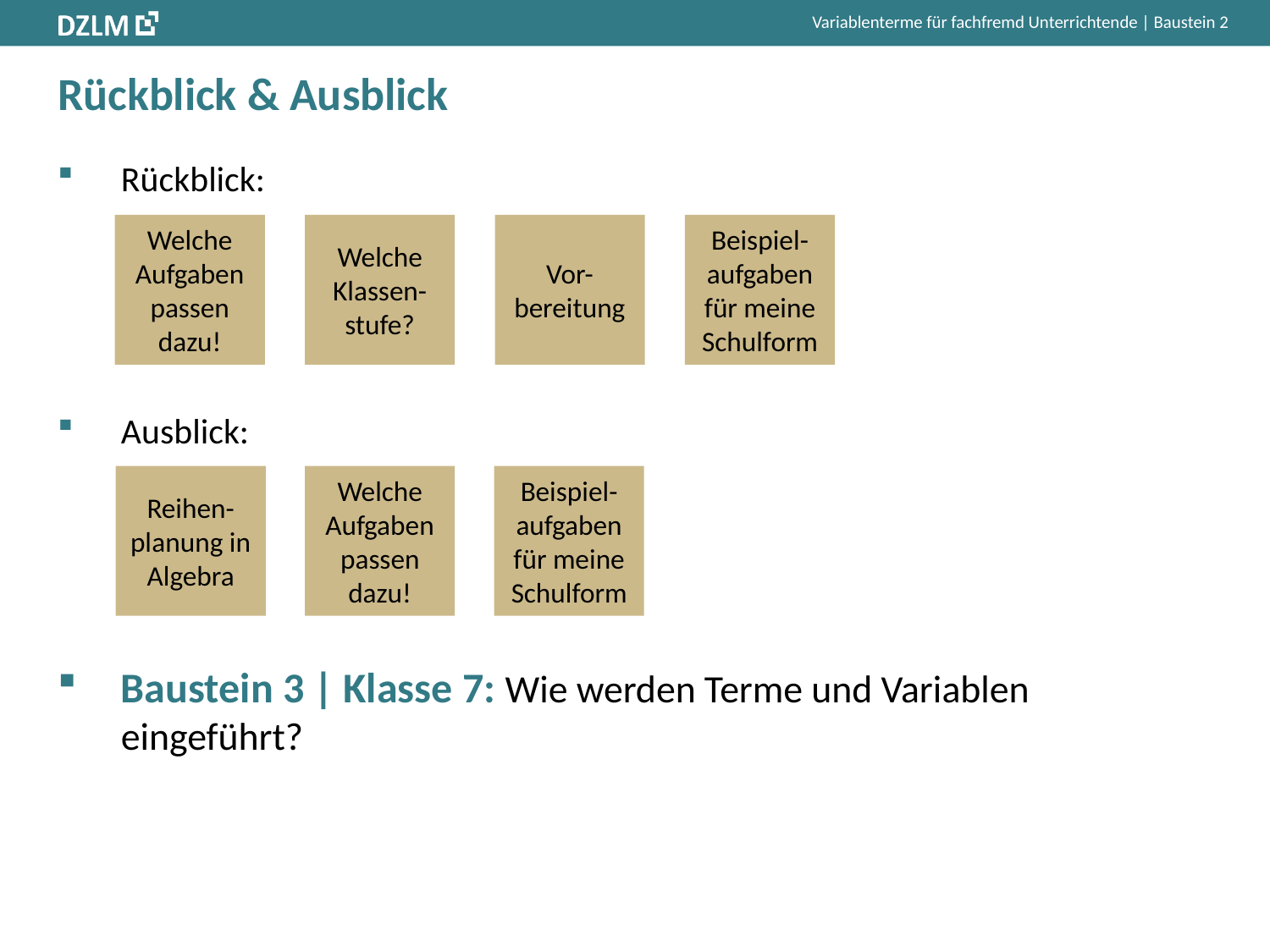

# Rückblick & Ausblick
Rückblick:

Ausblick:

Baustein 3 | Klasse 7: Wie werden Terme und Variablen eingeführt?

Welche Aufgaben passen dazu!
Welche Klassen-stufe?
Vor-bereitung
Beispiel-aufgaben für meine
Schulform
Reihen-planung in Algebra
Welche Aufgaben passen dazu!
Beispiel-aufgaben für meine
Schulform